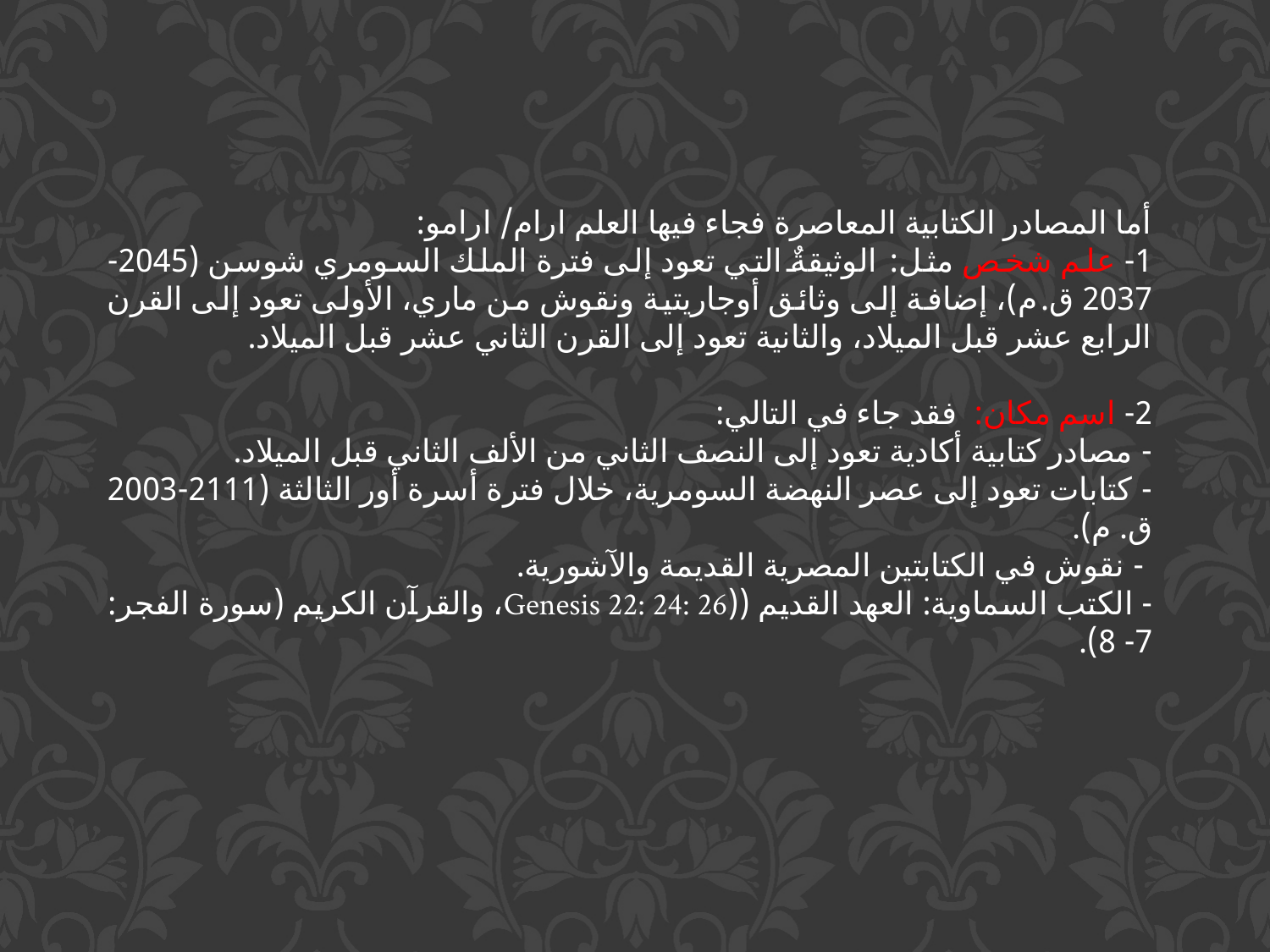

أما المصادر الكتابية المعاصرة فجاء فيها العلم ارام/ ارامو:
1- علم شخص مثل: الوثيقةٌ التي تعود إلى فترة الملك السومري شوسن (2045- 2037 ق.م)، إضافة إلى وثائق أوجاريتية ونقوش من ماري، الأولى تعود إلى القرن الرابع عشر قبل الميلاد، والثانية تعود إلى القرن الثاني عشر قبل الميلاد.

2- اسم مكان:  فقد جاء في التالي:
- مصادر كتابية أكادية تعود إلى النصف الثاني من الألف الثاني قبل الميلاد.
- كتابات تعود إلى عصر النهضة السومرية، خلال فترة أسرة أور الثالثة (2111-2003 ق. م).
 - نقوش في الكتابتين المصرية القديمة والآشورية.
- الكتب السماوية: العهد القديم ((Genesis 22: 24: 26، والقرآن الكريم (سورة الفجر: 7- 8).